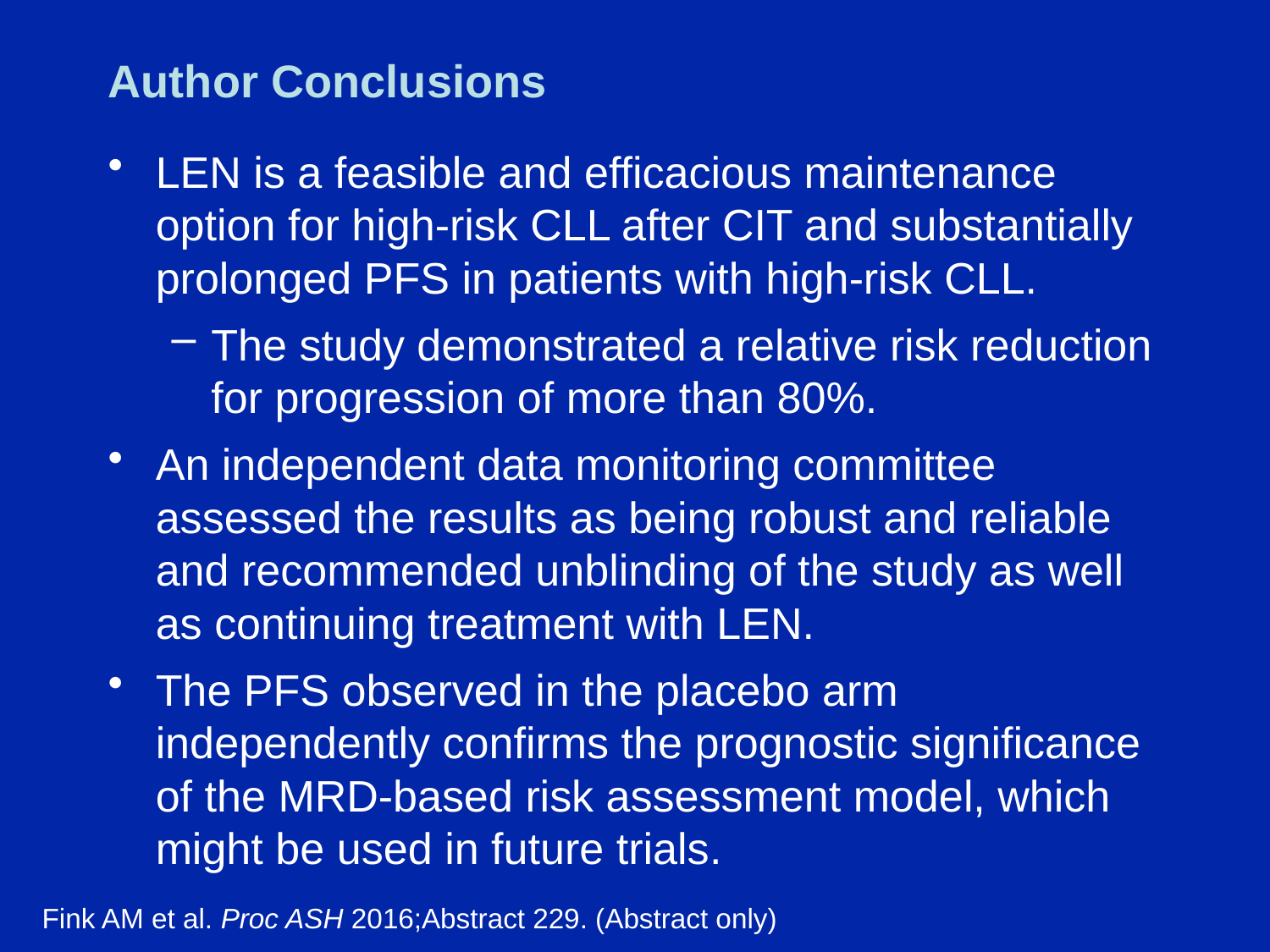

# Author Conclusions
LEN is a feasible and efficacious maintenance option for high-risk CLL after CIT and substantially prolonged PFS in patients with high-risk CLL.
The study demonstrated a relative risk reduction for progression of more than 80%.
An independent data monitoring committee assessed the results as being robust and reliable and recommended unblinding of the study as well as continuing treatment with LEN.
The PFS observed in the placebo arm independently confirms the prognostic significance of the MRD-based risk assessment model, which might be used in future trials.
Fink AM et al. Proc ASH 2016;Abstract 229. (Abstract only)